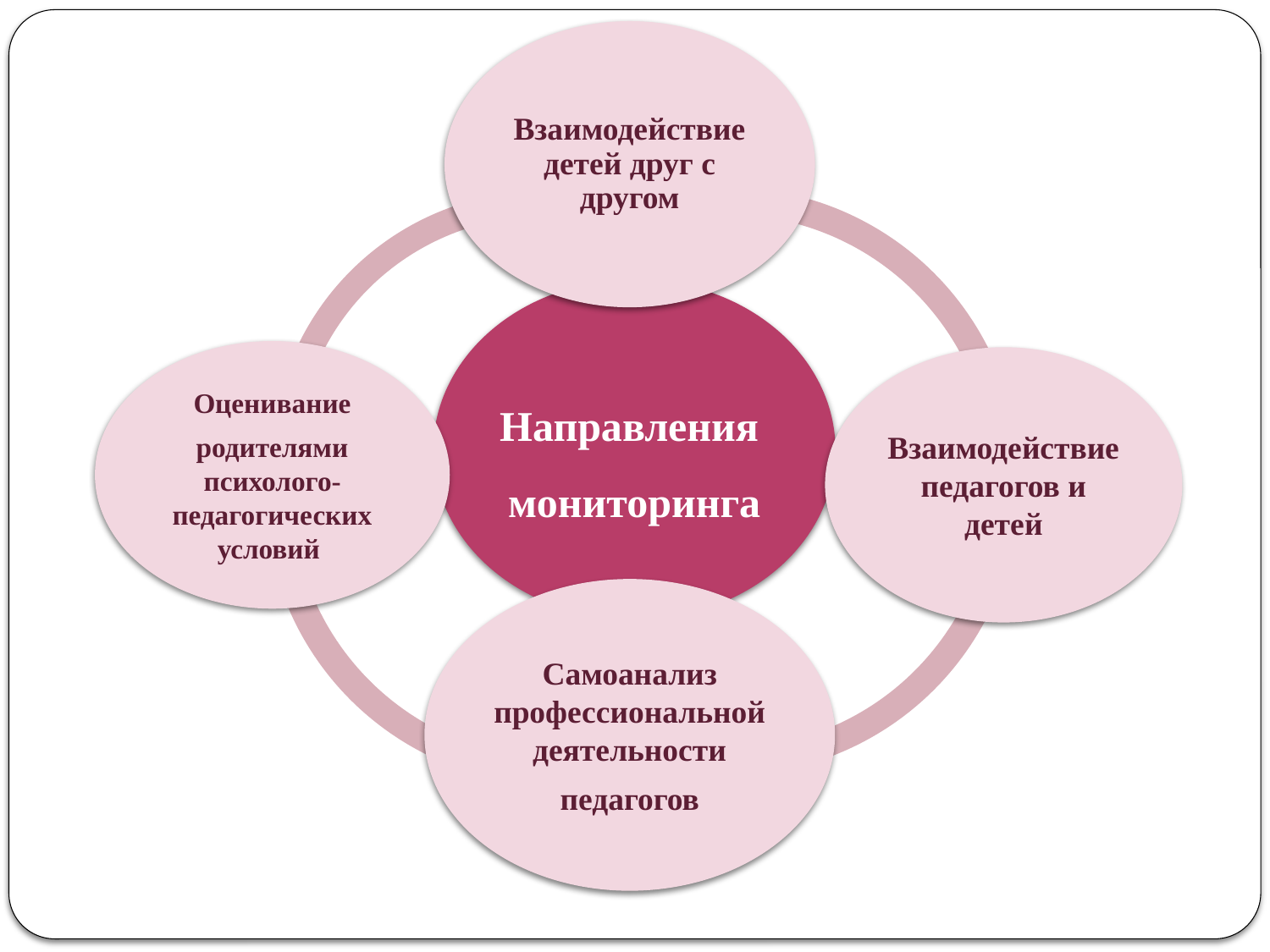

Направления  мониторинга
Взаимодействие детей друг с другом
Взаимодействие педагогов и детей
Самоанализ профессиональной деятельности
педагогов
Оценивание
родителями психолого-педагогических условий